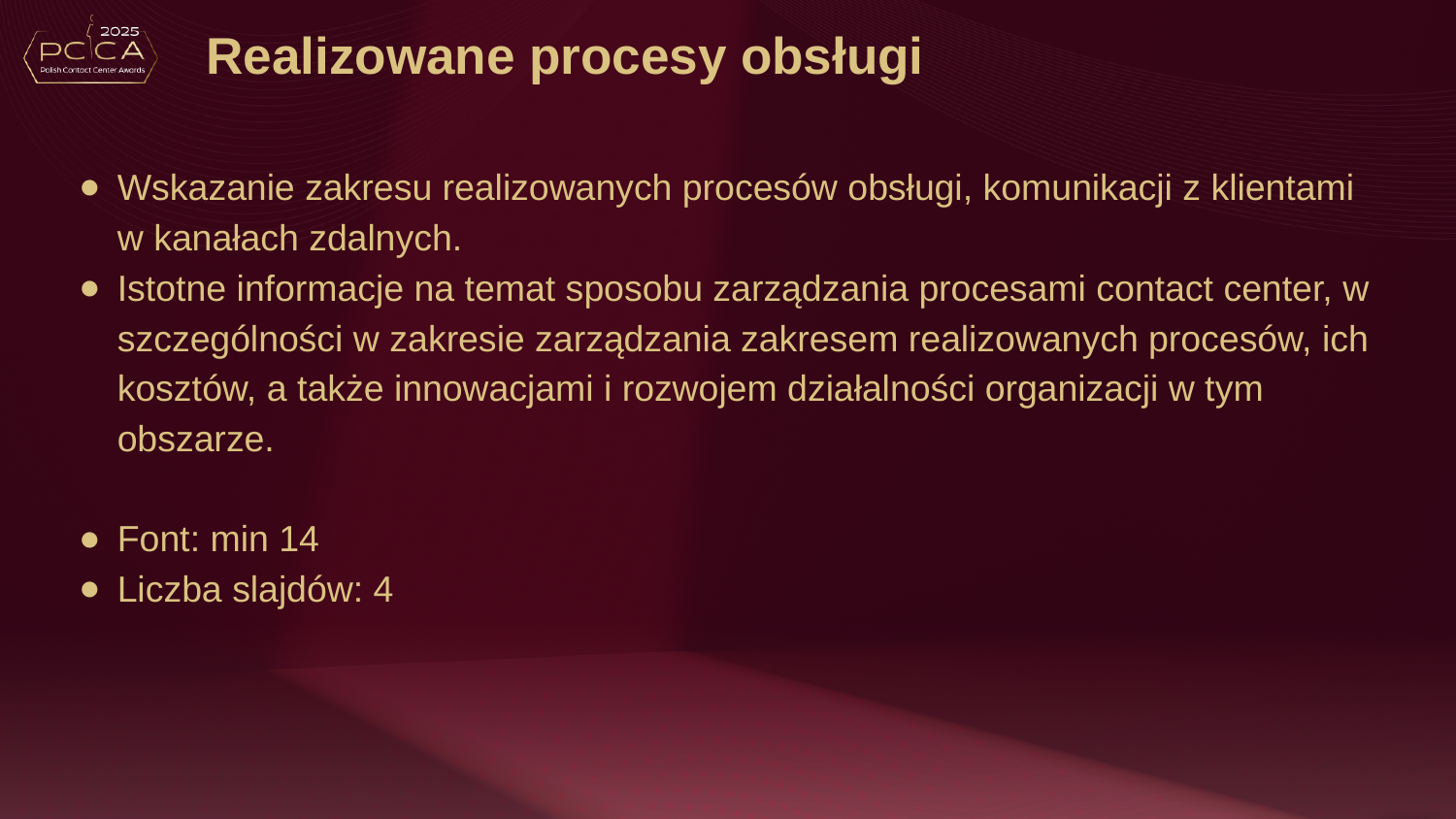

# Realizowane procesy obsługi
Wskazanie zakresu realizowanych procesów obsługi, komunikacji z klientami w kanałach zdalnych.
Istotne informacje na temat sposobu zarządzania procesami contact center, w szczególności w zakresie zarządzania zakresem realizowanych procesów, ich kosztów, a także innowacjami i rozwojem działalności organizacji w tym obszarze.

Font: min 14
Liczba slajdów: 4